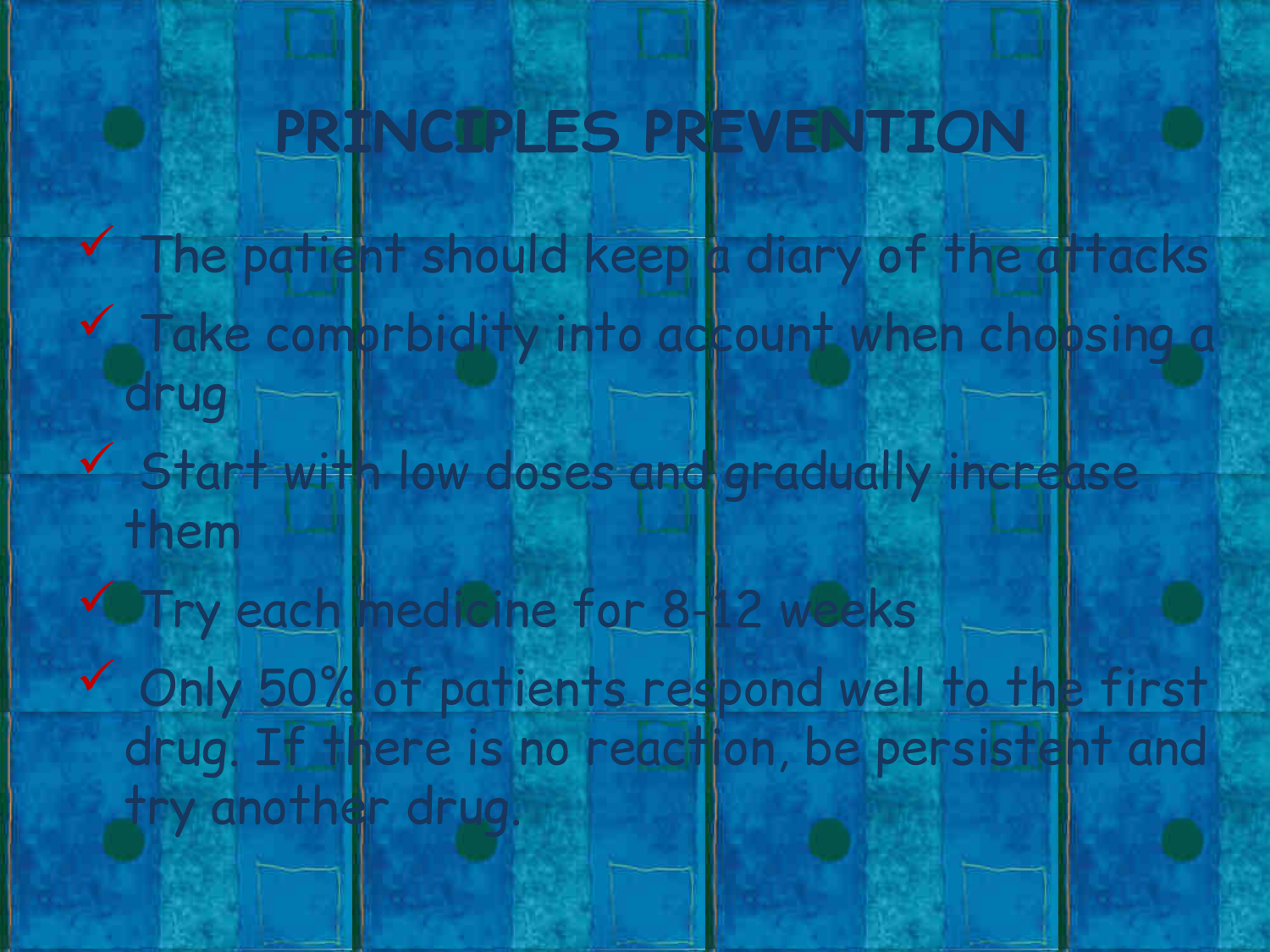

PRINCIPLES PREVENTION

 The patient should keep a diary of the attacks
 Take comorbidity into account when choosing a drug
 Start with low doses and gradually increase them
 Try each medicine for 8-12 weeks
 Only 50% of patients respond well to the first drug. If there is no reaction, be persistent and try another drug.